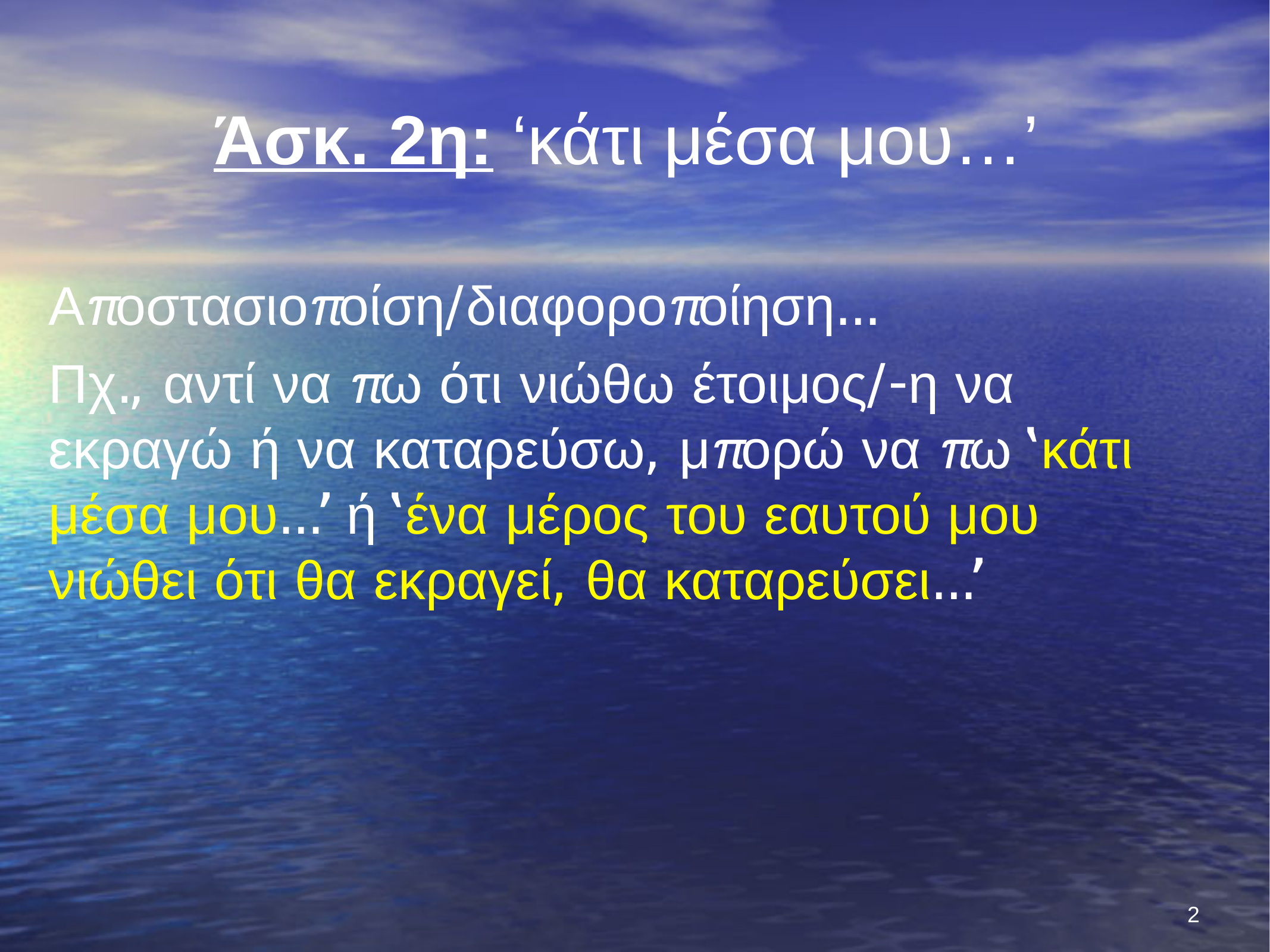

Άσκ. 2η: ‘κάτι μέσα μου…’
Αποστασιοποίση/διαφοροποίηση…
Πχ., αντί να πω ότι νιώθω έτοιμος/-η να εκραγώ ή να καταρεύσω, μπορώ να πω ‘κάτι μέσα μου…’ ή ‘ένα μέρος του εαυτού μου νιώθει ότι θα εκραγεί, θα καταρεύσει…’
2